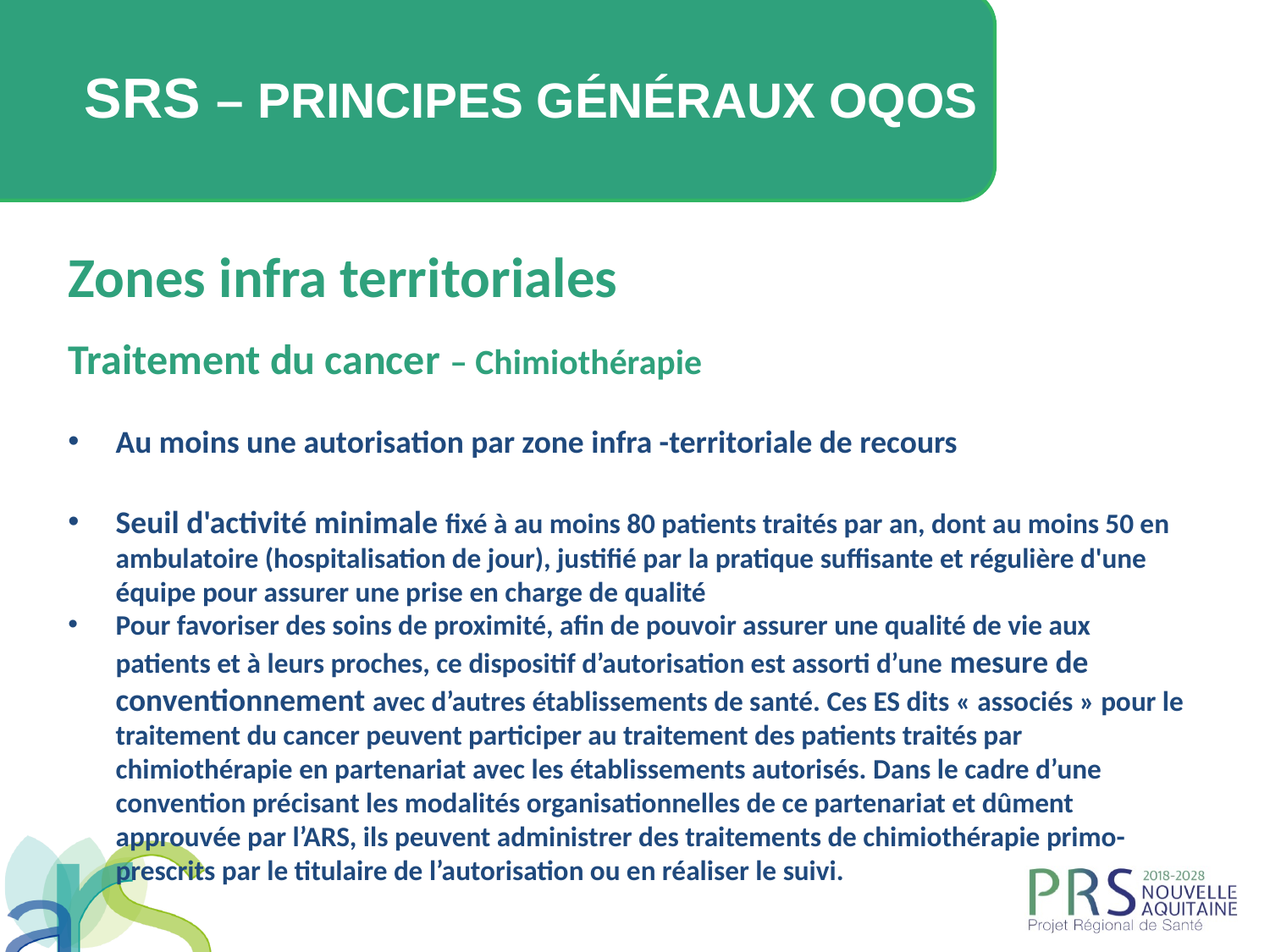

SRS – Principes généraux OQOS
Zones infra territoriales

Traitement du cancer – Chimiothérapie

Au moins une autorisation par zone infra -territoriale de recours

Seuil d'activité minimale fixé à au moins 80 patients traités par an, dont au moins 50 en ambulatoire (hospitalisation de jour), justifié par la pratique suffisante et régulière d'une équipe pour assurer une prise en charge de qualité
Pour favoriser des soins de proximité, afin de pouvoir assurer une qualité de vie aux patients et à leurs proches, ce dispositif d’autorisation est assorti d’une mesure de conventionnement avec d’autres établissements de santé. Ces ES dits « associés » pour le traitement du cancer peuvent participer au traitement des patients traités par chimiothérapie en partenariat avec les établissements autorisés. Dans le cadre d’une convention précisant les modalités organisationnelles de ce partenariat et dûment approuvée par l’ARS, ils peuvent administrer des traitements de chimiothérapie primo-prescrits par le titulaire de l’autorisation ou en réaliser le suivi.